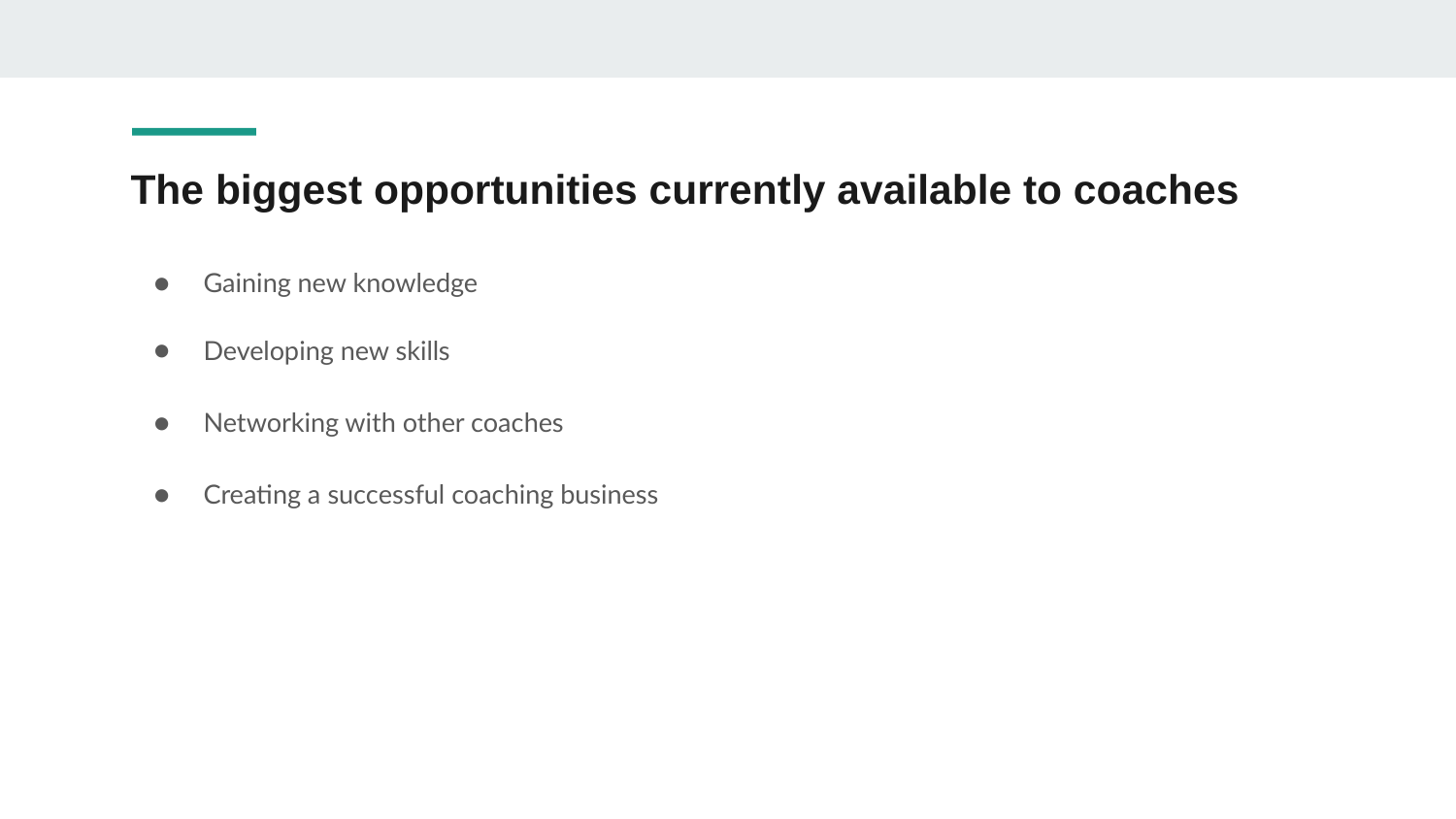

# The biggest opportunities currently available to coaches
Gaining new knowledge
Developing new skills
Networking with other coaches
Creating a successful coaching business